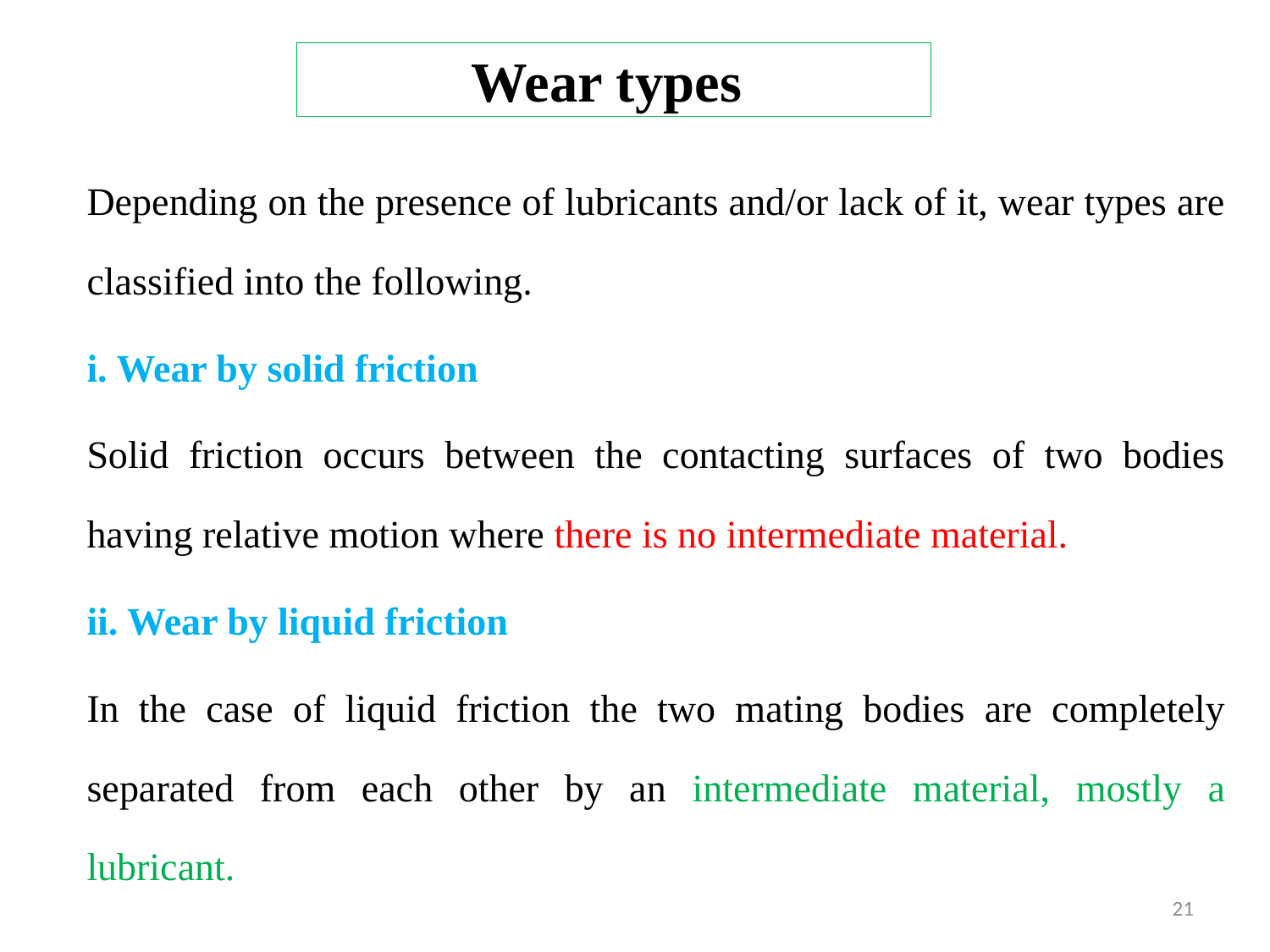

# Wear types
Depending on the presence of lubricants and/or lack of it, wear types are classified into the following.
i. Wear by solid friction
Solid friction occurs between the contacting surfaces of two bodies having relative motion where there is no intermediate material.
ii. Wear by liquid friction
In the case of liquid friction the two mating bodies are completely separated from each other by an intermediate material, mostly a lubricant.
21